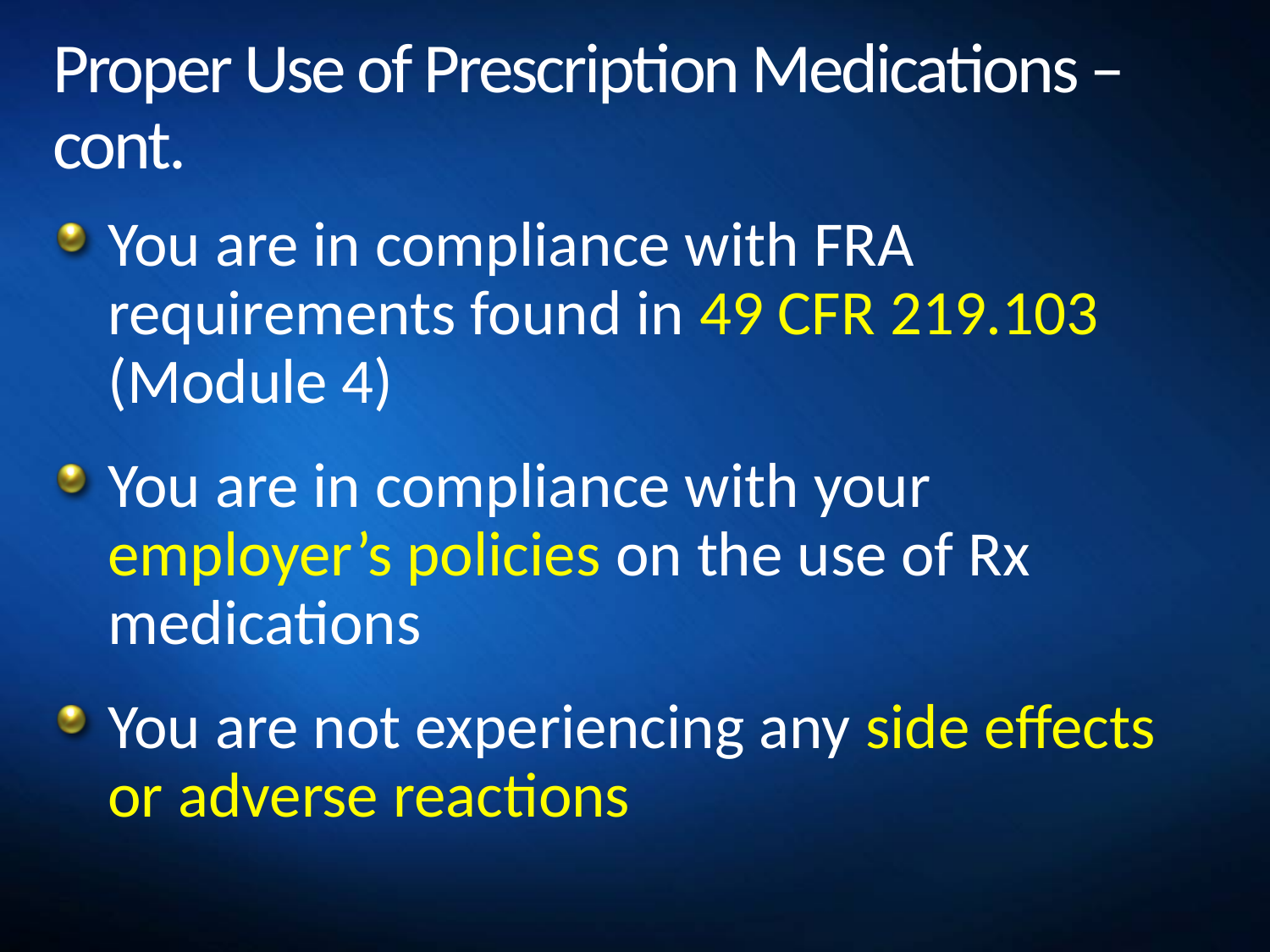

# Proper Use of Prescription Medications – cont.
You are in compliance with FRA requirements found in 49 CFR 219.103 (Module 4)

You are in compliance with your employer’s policies on the use of Rx medications

You are not experiencing any side effects or adverse reactions